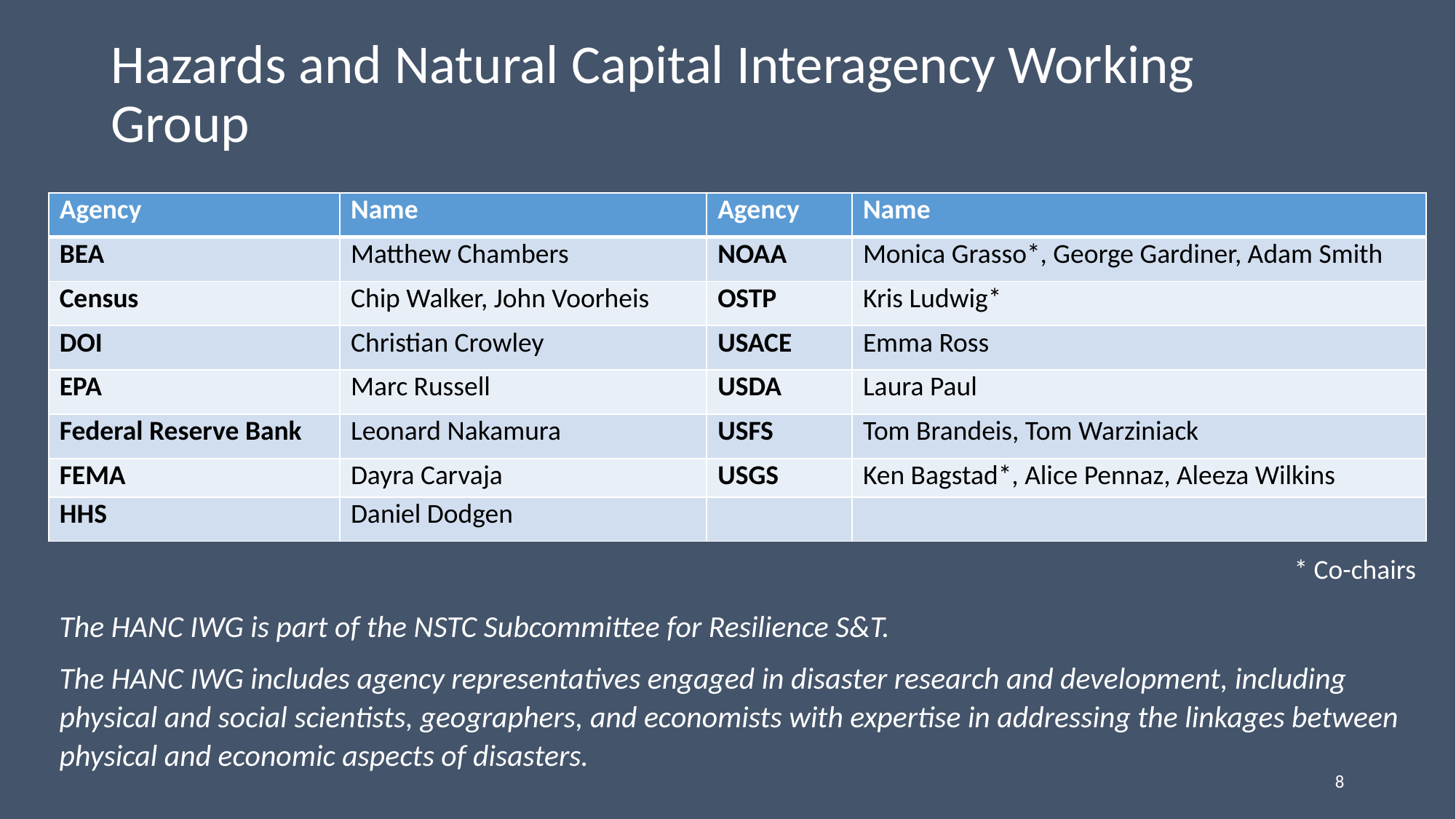

# Hazards and Natural Capital Interagency Working Group
| Agency | Name | Agency | Name |
| --- | --- | --- | --- |
| BEA | Matthew Chambers | NOAA | Monica Grasso\*, George Gardiner, Adam Smith |
| Census | Chip Walker, John Voorheis | OSTP | Kris Ludwig\* |
| DOI | Christian Crowley | USACE | Emma Ross |
| EPA | Marc Russell | USDA | Laura Paul |
| Federal Reserve Bank | Leonard Nakamura | USFS | Tom Brandeis, Tom Warziniack |
| FEMA | Dayra Carvaja | USGS | Ken Bagstad\*, Alice Pennaz, Aleeza Wilkins |
| HHS | Daniel Dodgen |  |  |
* Co-chairs
The HANC IWG is part of the NSTC Subcommittee for Resilience S&T.
The HANC IWG includes agency representatives engaged in disaster research and development, including physical and social scientists, geographers, and economists with expertise in addressing the linkages between physical and economic aspects of disasters.
8